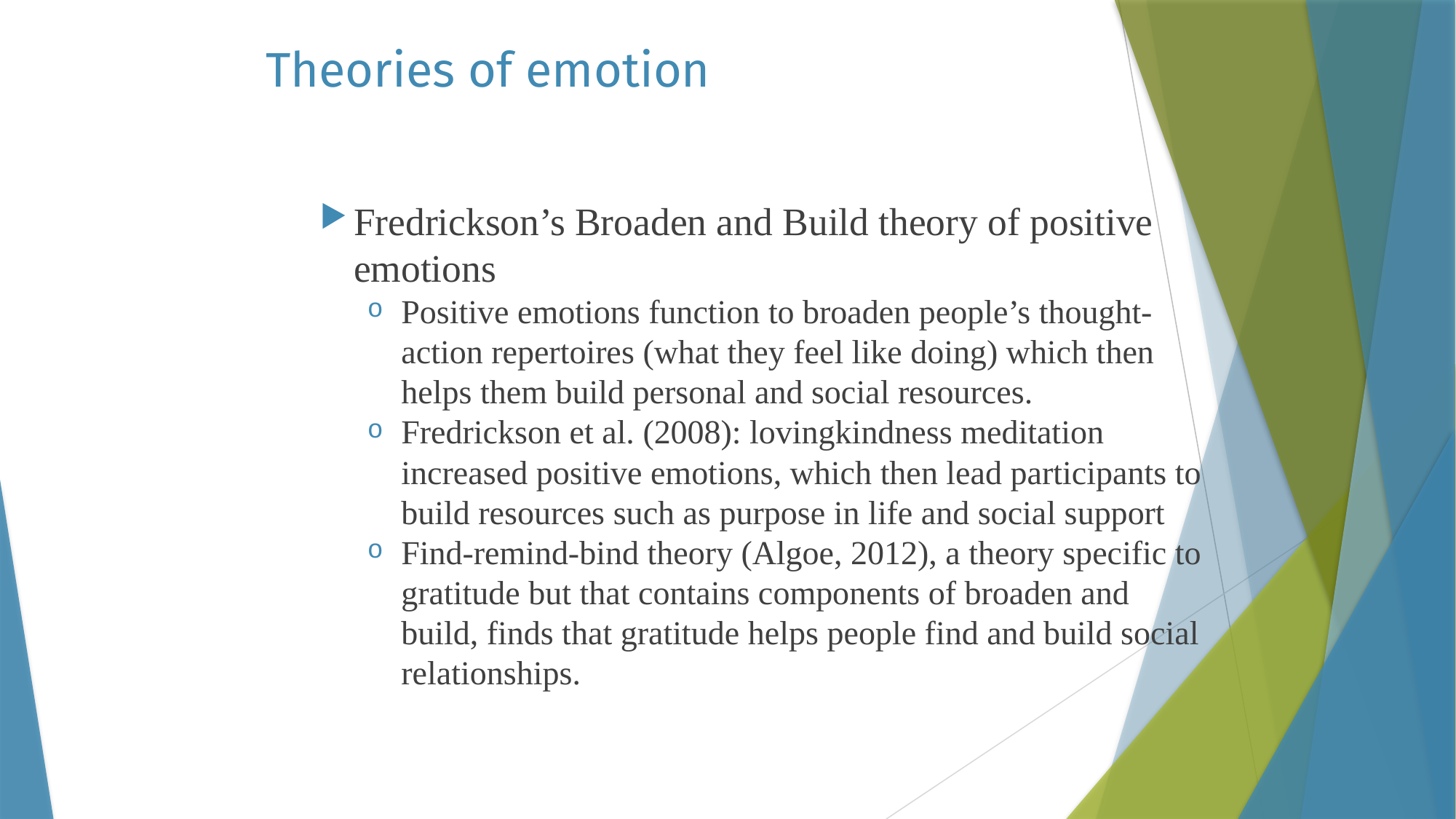

# Theories of emotion
Fredrickson’s Broaden and Build theory of positive emotions
Positive emotions function to broaden people’s thought-action repertoires (what they feel like doing) which then helps them build personal and social resources.
Fredrickson et al. (2008): lovingkindness meditation increased positive emotions, which then lead participants to build resources such as purpose in life and social support
Find-remind-bind theory (Algoe, 2012), a theory specific to gratitude but that contains components of broaden and build, finds that gratitude helps people find and build social relationships.